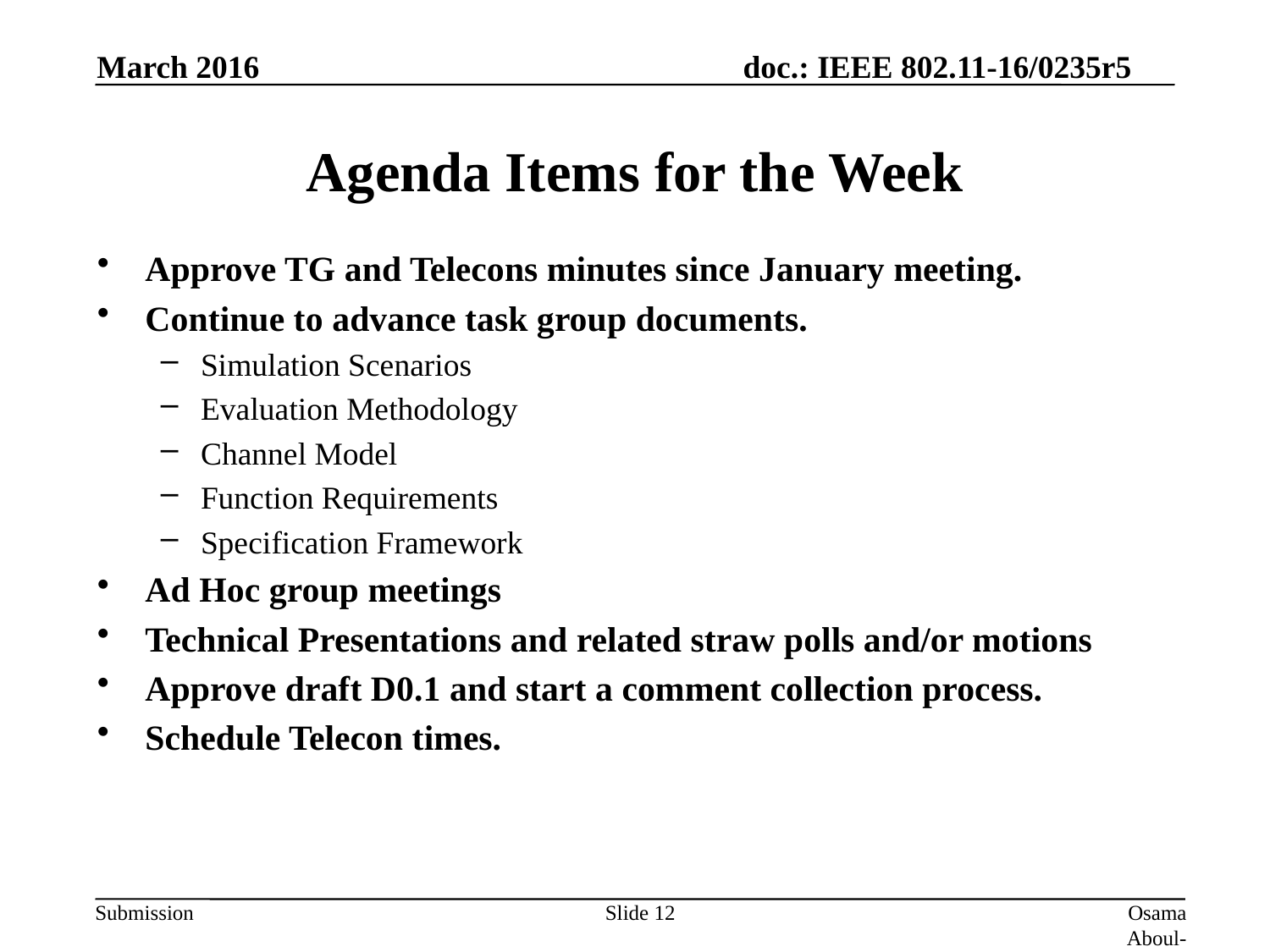

March 2016
# Agenda Items for the Week

Approve TG and Telecons minutes since January meeting.
Continue to advance task group documents.
Simulation Scenarios
Evaluation Methodology
Channel Model
Function Requirements
Specification Framework
Ad Hoc group meetings
Technical Presentations and related straw polls and/or motions
Approve draft D0.1 and start a comment collection process.
Schedule Telecon times.
Slide 12
Osama Aboul-Magd (Huawei Technologies)